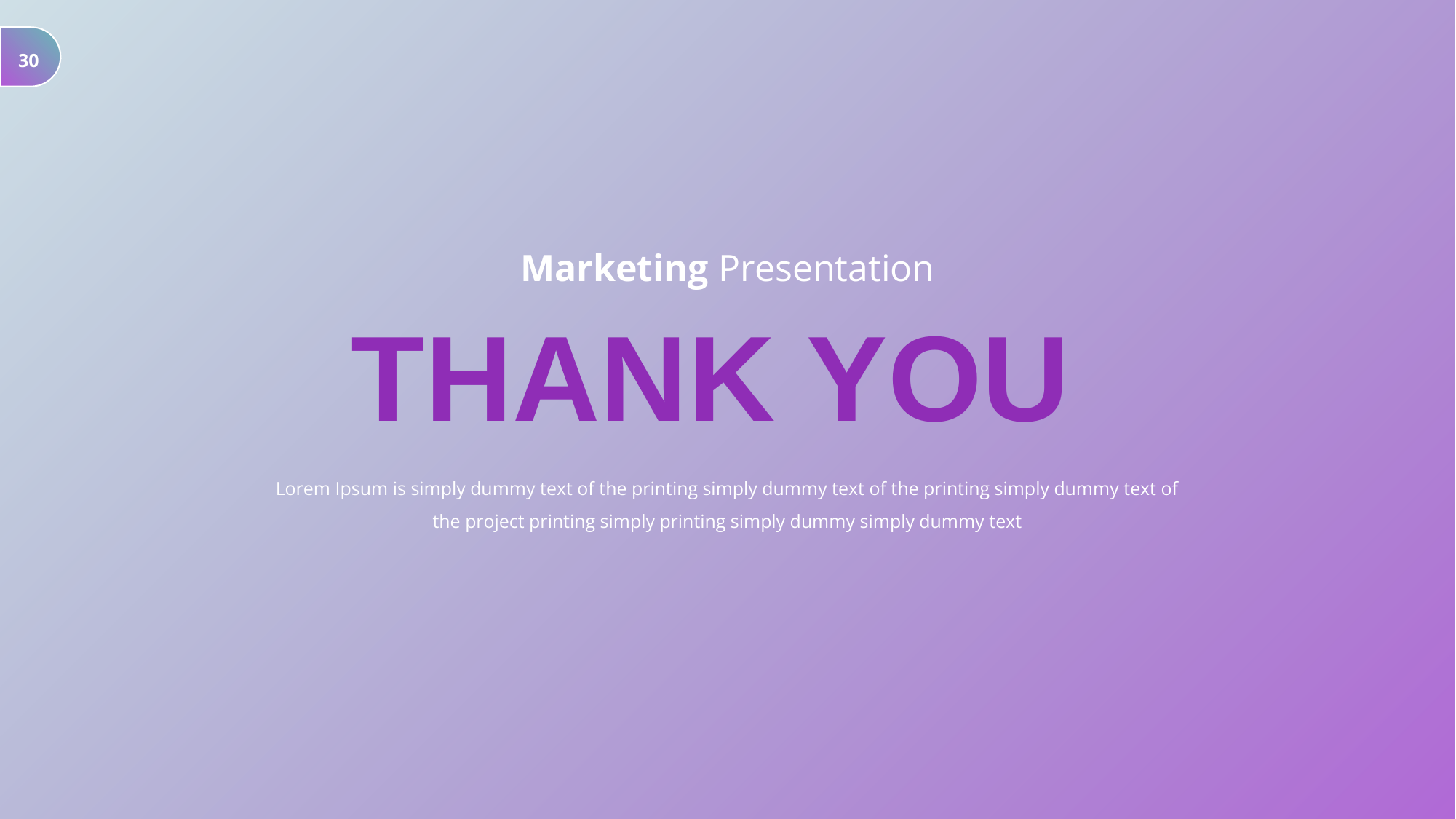

30
Marketing Presentation
THANK YOU
Lorem Ipsum is simply dummy text of the printing simply dummy text of the printing simply dummy text of the project printing simply printing simply dummy simply dummy text